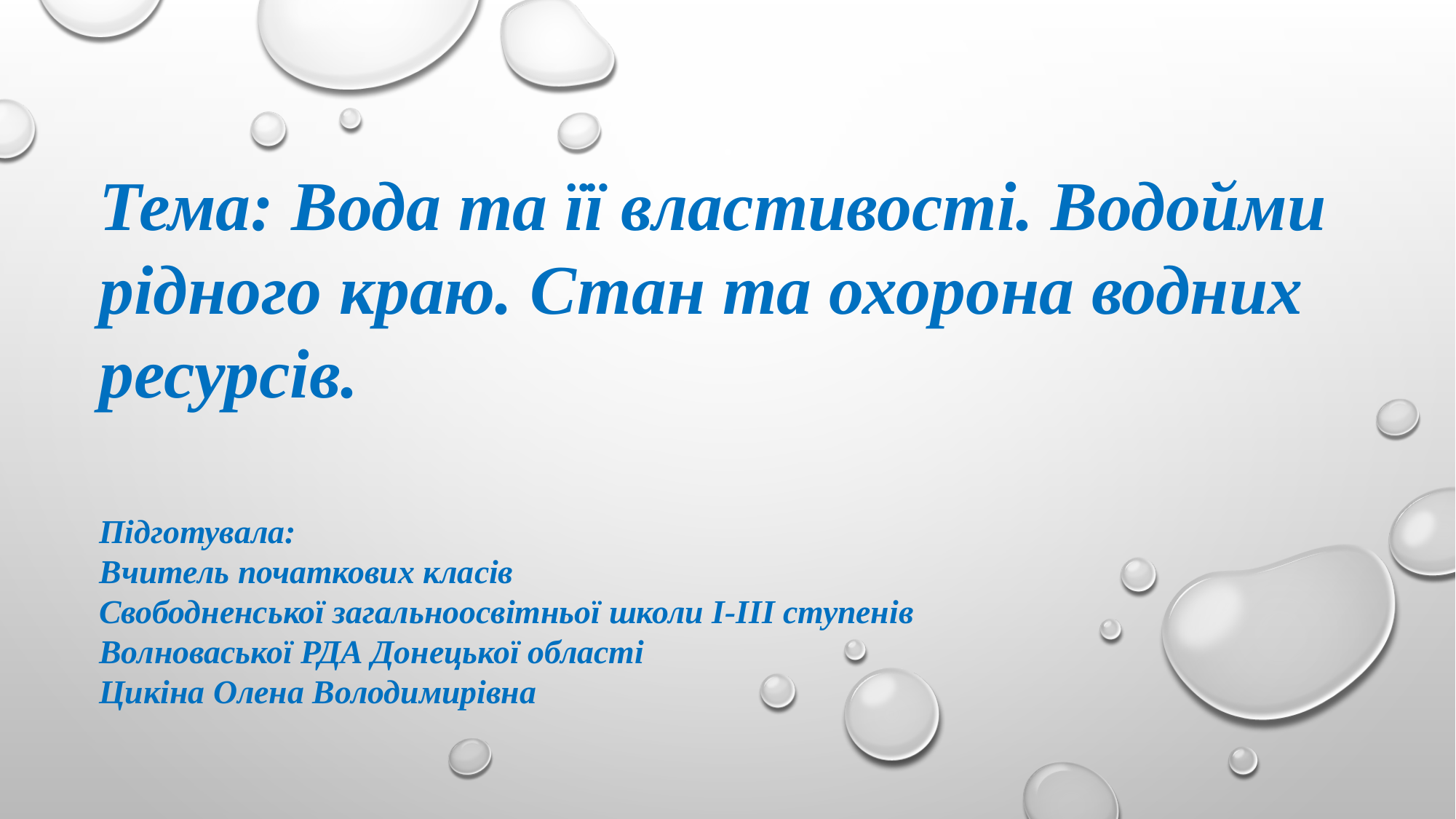

Тема: Вода та її властивості. Водойми рідного краю. Стан та охорона водних ресурсів.

Підготувала:
Вчитель початкових класів
Свободненської загальноосвітньої школи І-ІІІ ступенів
Волноваської РДА Донецької області
Цикіна Олена Володимирівна